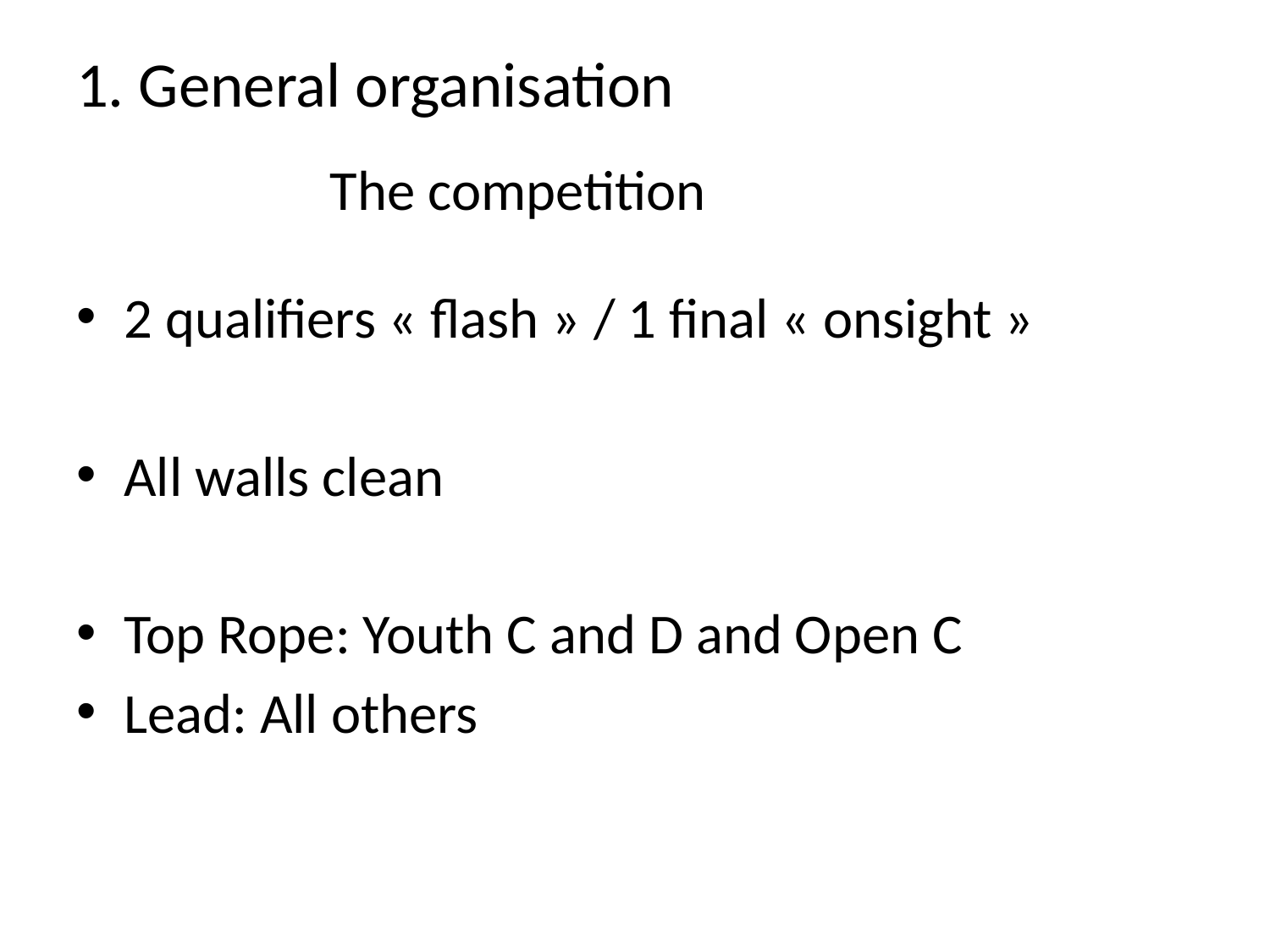

# 1. General organisation
The competition
2 qualifiers « flash » / 1 final « onsight »

All walls clean

Top Rope: Youth C and D and Open C
Lead: All others